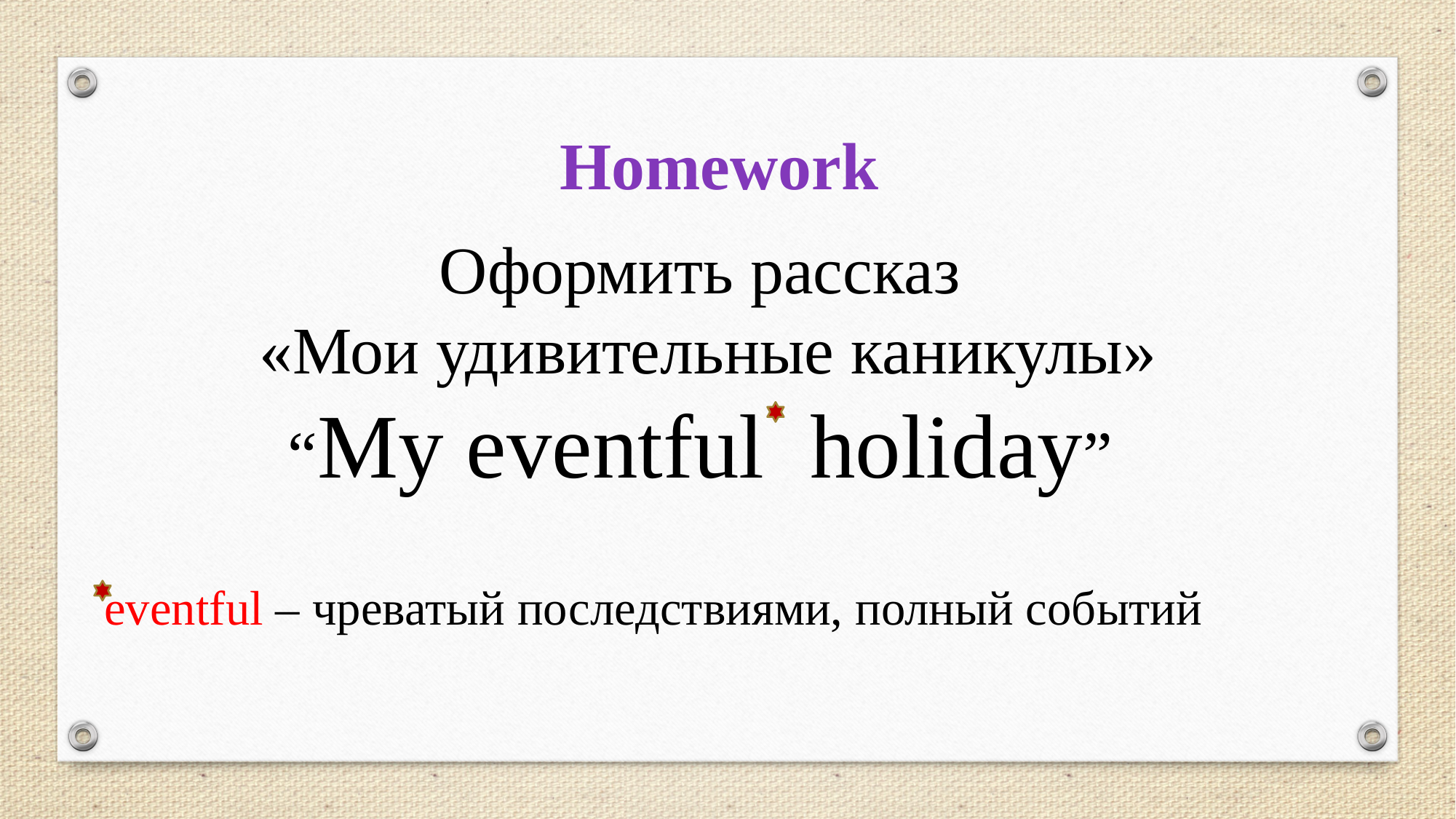

Homework
Оформить рассказ
«Мои удивительные каникулы»
“My eventful  holiday”

eventful – чреватый последствиями, полный событий